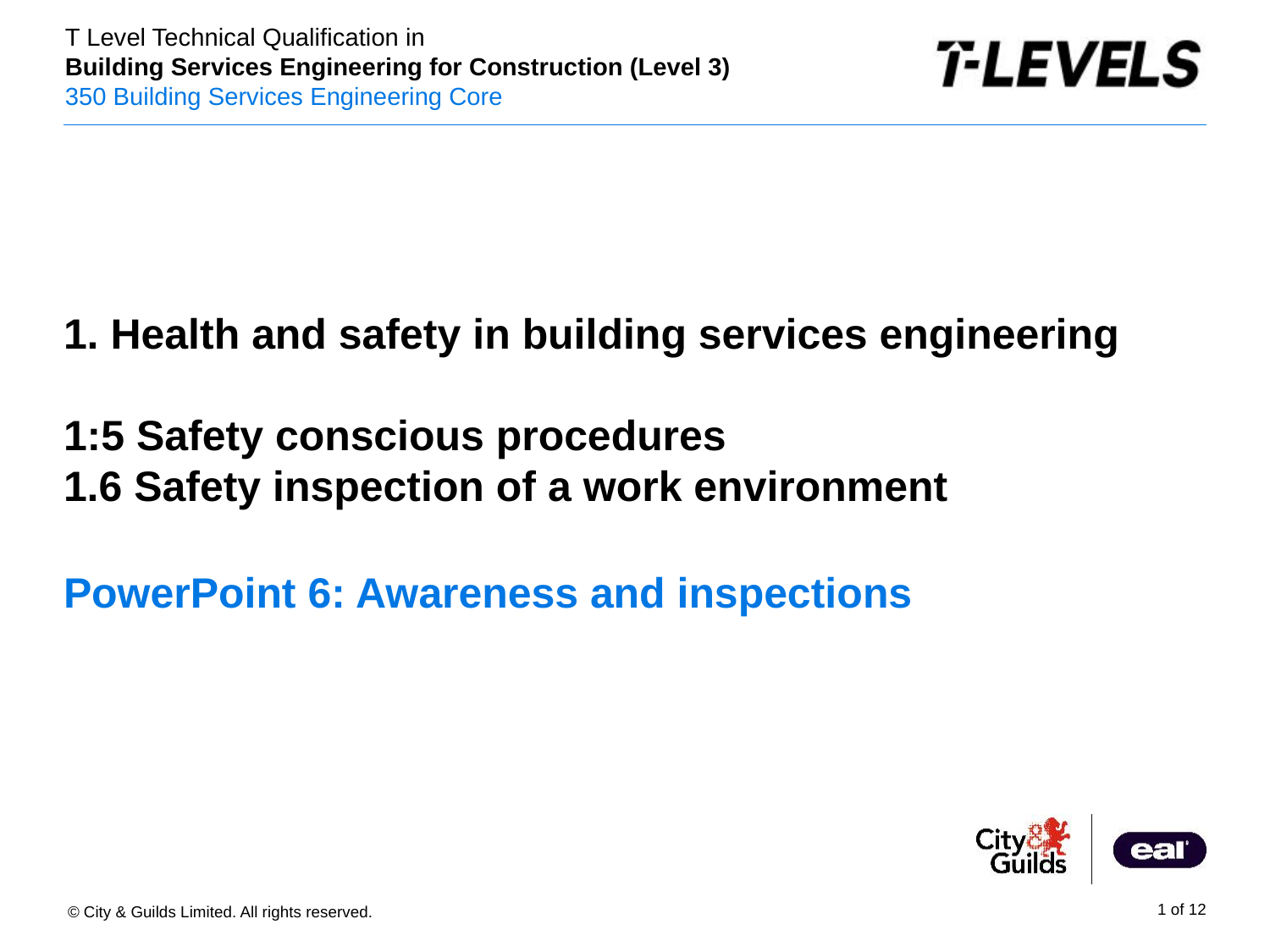

PowerPoint presentation
1. Health and safety in building services engineering

1:5 Safety conscious procedures
1.6 Safety inspection of a work environment
# PowerPoint 6: Awareness and inspections